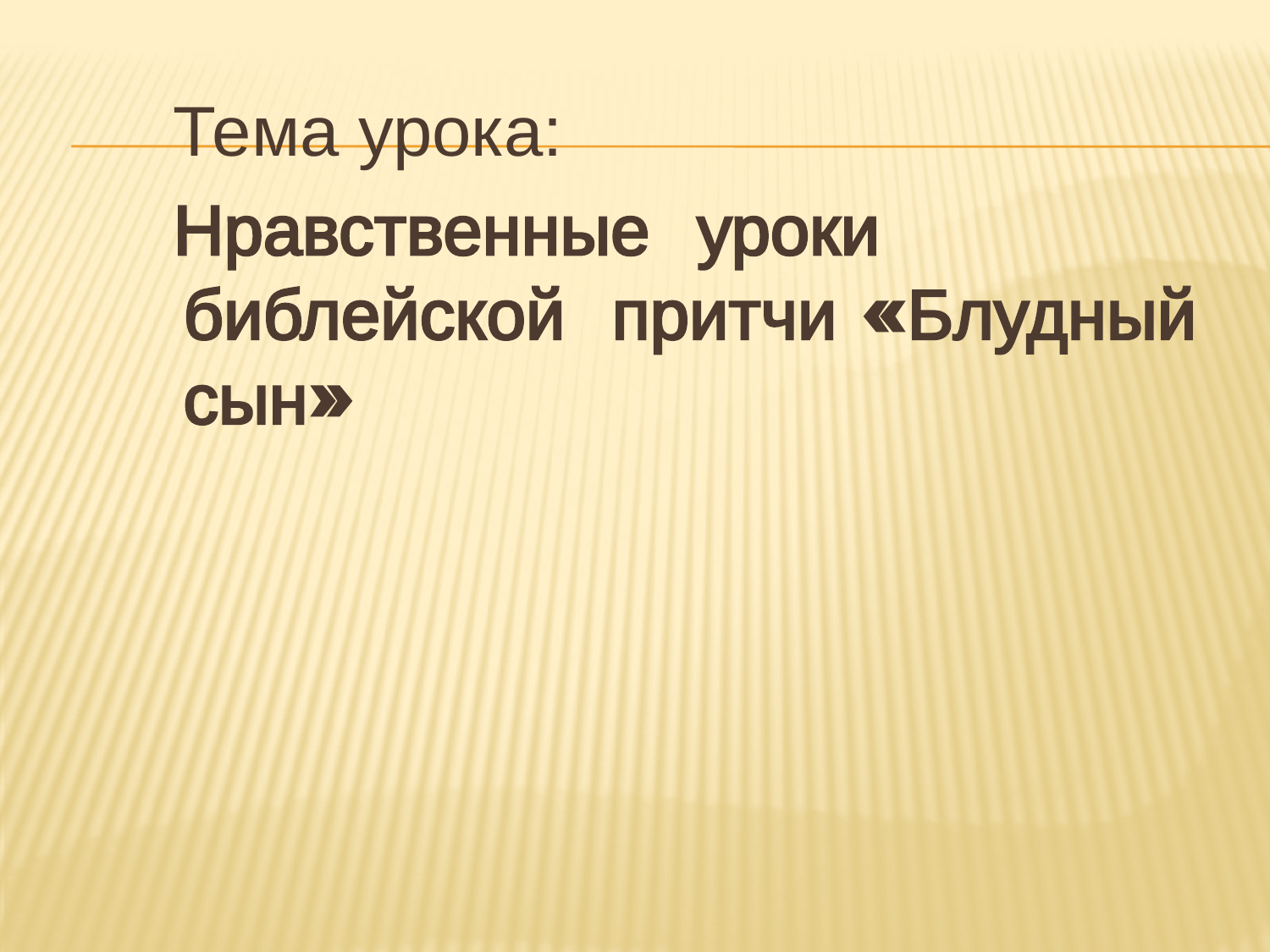

#
Тема урока:
Нравственные  уроки библейской  притчи «Блудный сын»